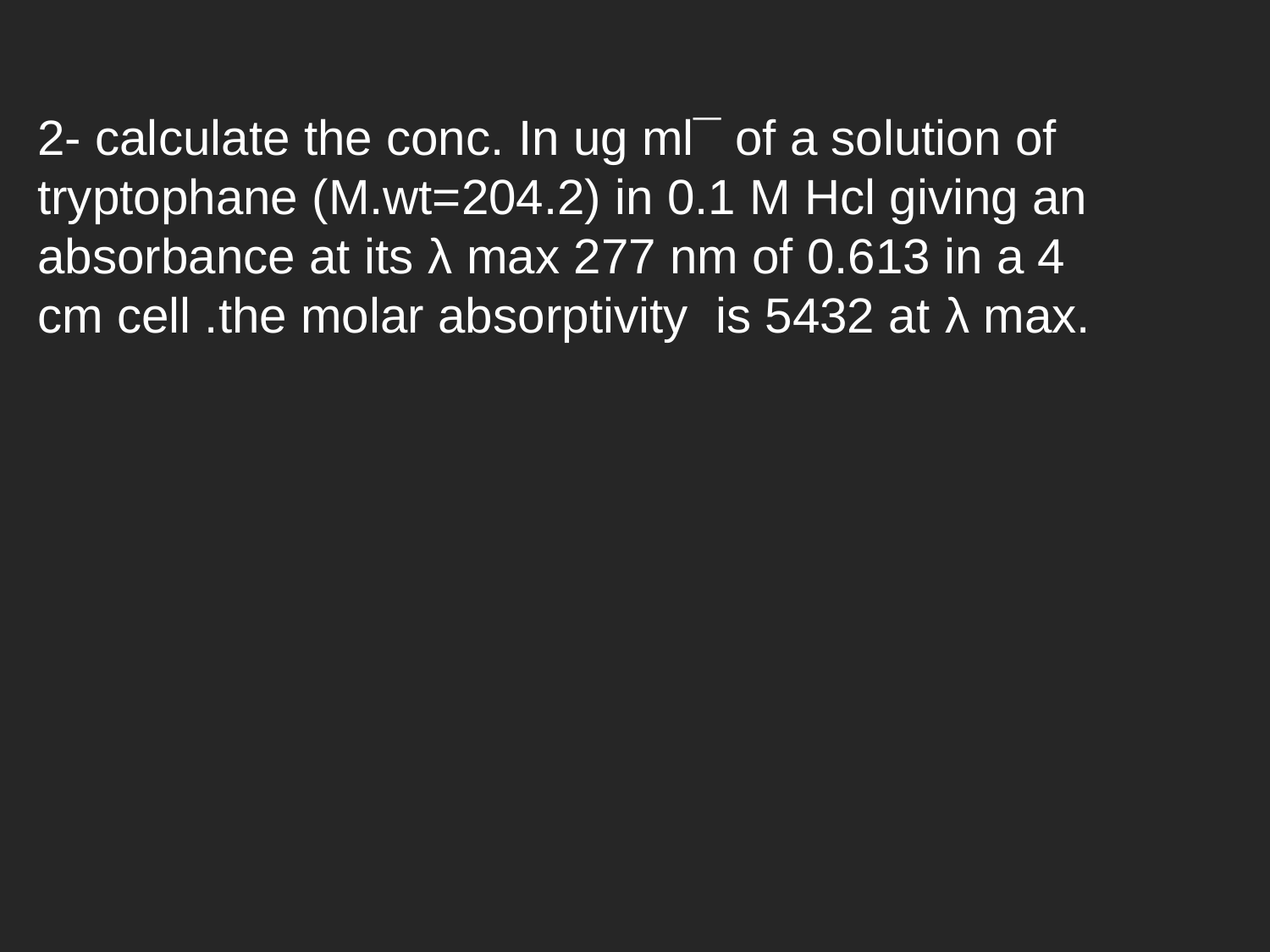

2- calculate the conc. In ug ml¯ of a solution of tryptophane (M.wt=204.2) in 0.1 M Hcl giving an absorbance at its λ max 277 nm of 0.613 in a 4 cm cell .the molar absorptivity  is 5432 at λ max.